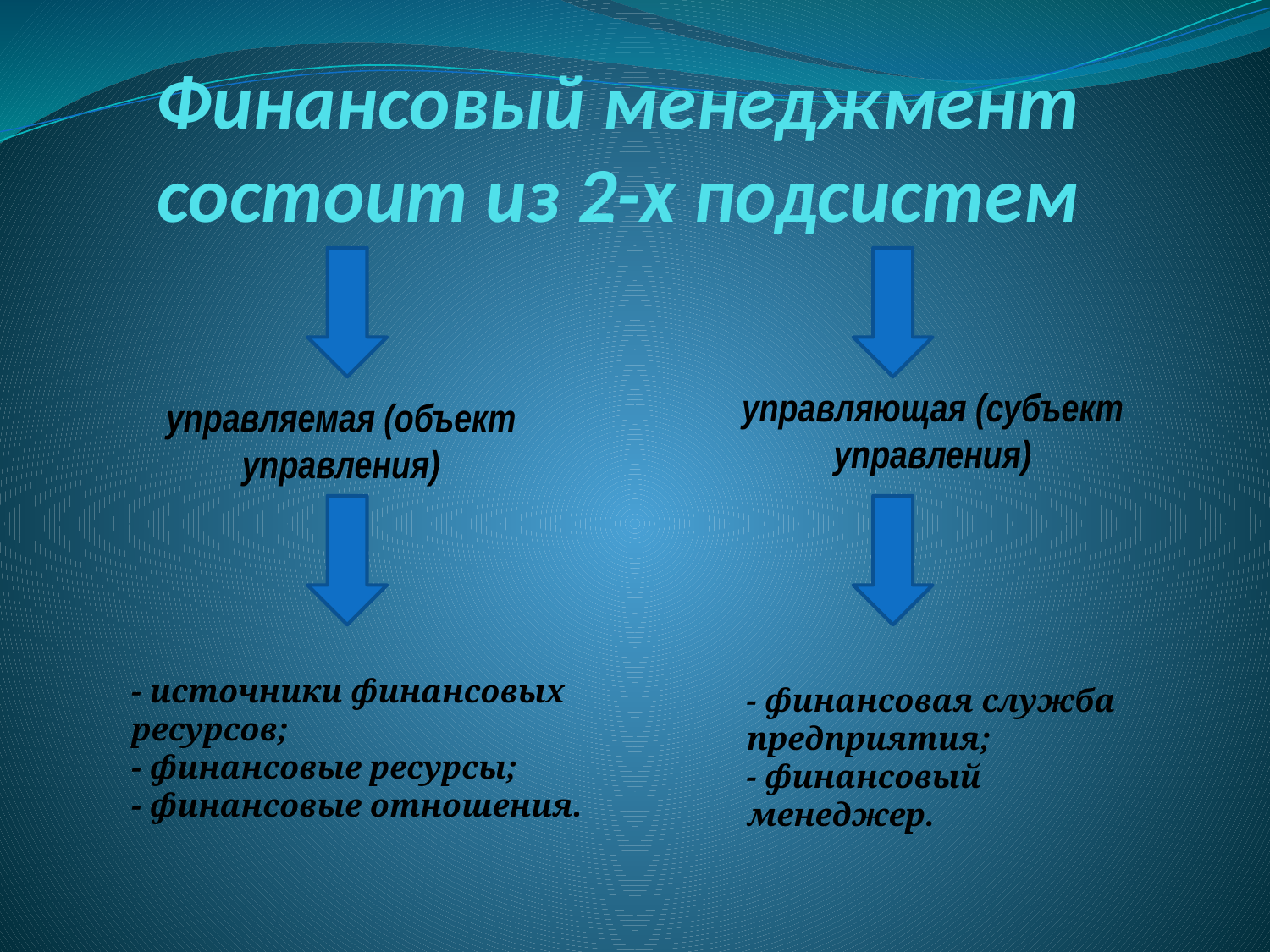

# Финансовый менеджмент состоит из 2-х подсистем

управляющая (субъект управления)
управляемая (объект управления)

- источники финансовых ресурсов;
- финансовые ресурсы;
- финансовые отношения.
- финансовая служба предприятия;
- финансовый менеджер.